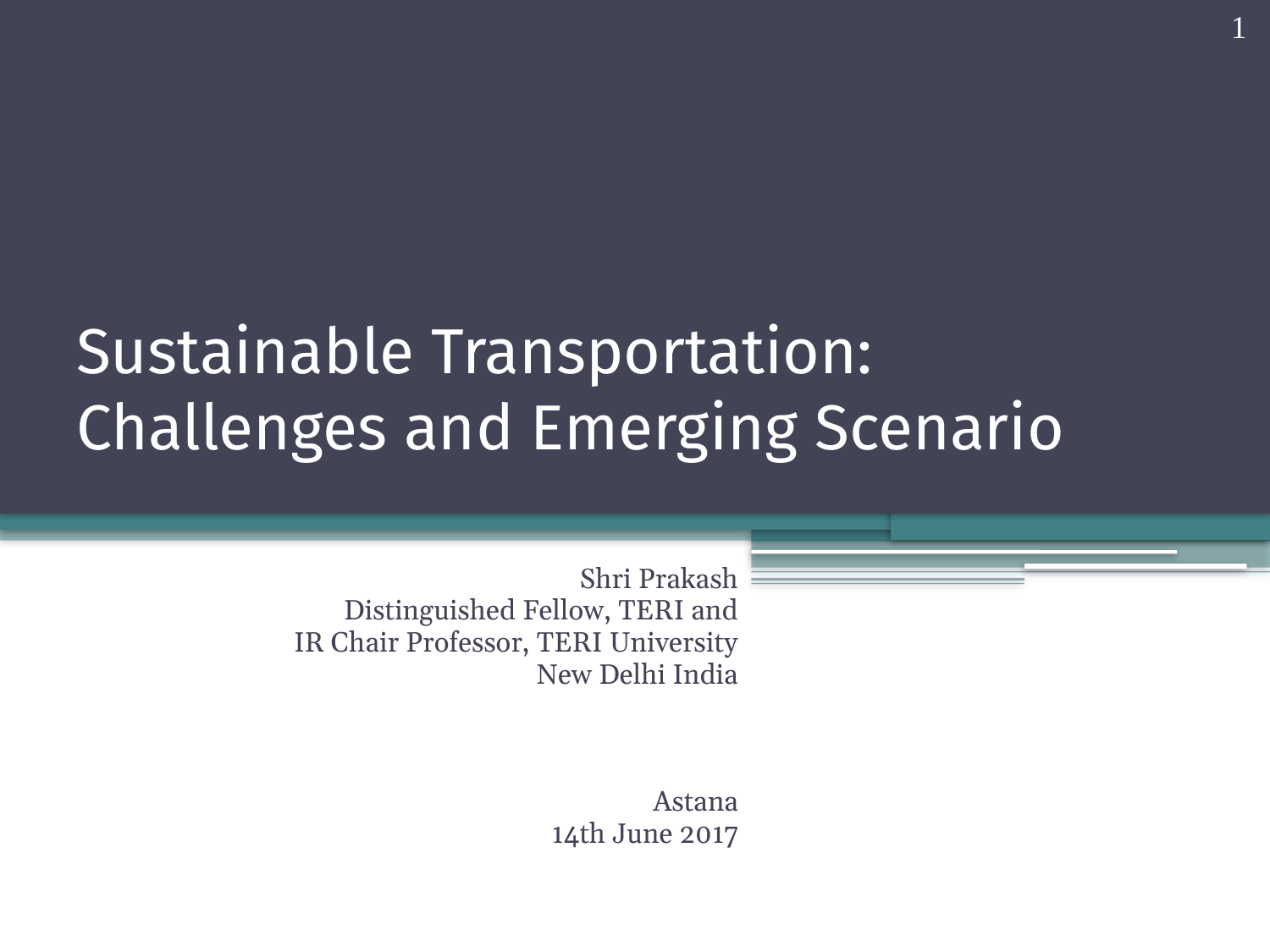

1
# Sustainable Transportation: Challenges and Emerging Scenario
Shri Prakash
Distinguished Fellow, TERI and
 IR Chair Professor, TERI University
New Delhi India

Astana
14th June 2017